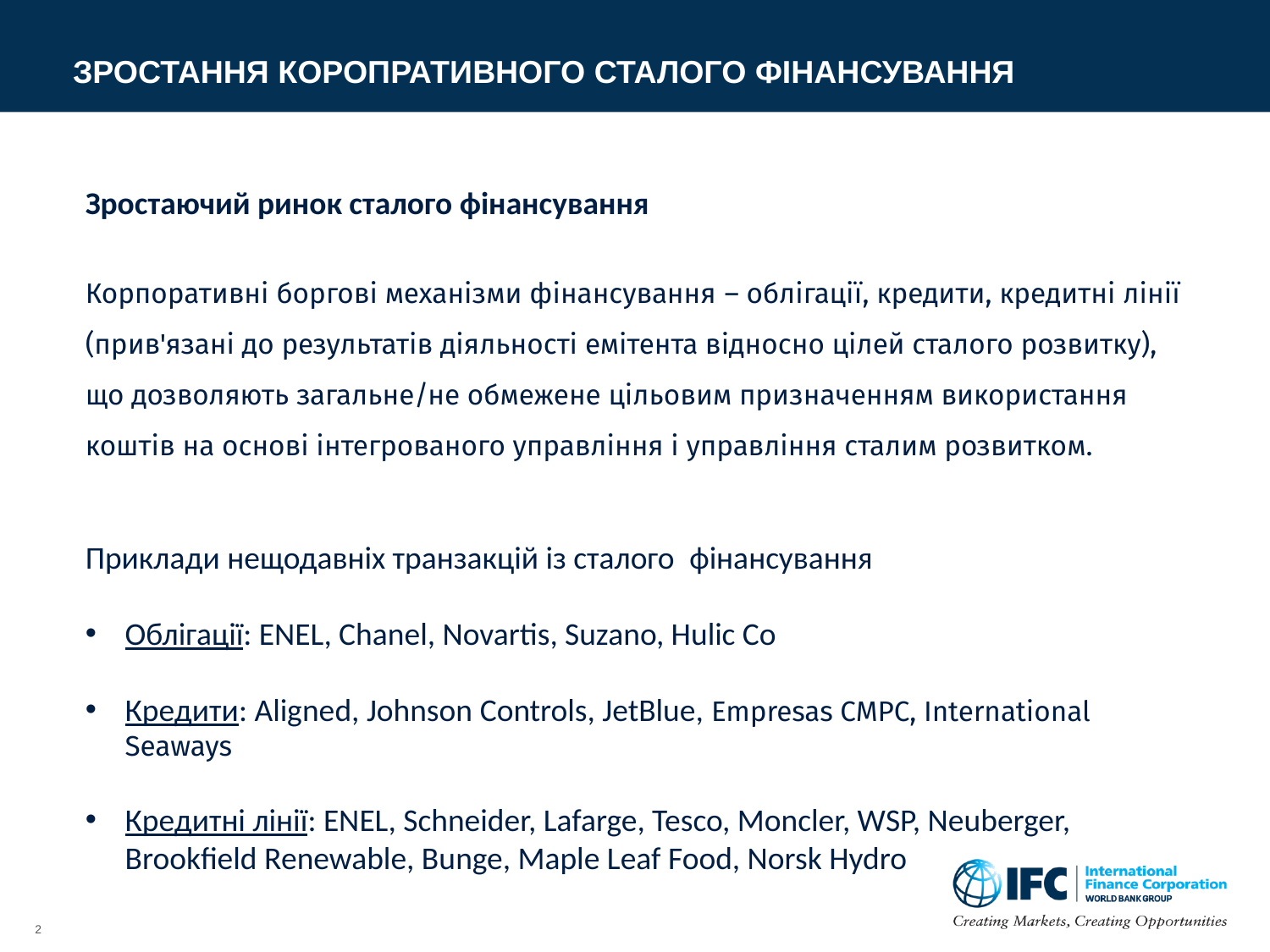

# ЗРОСТАННЯ КОРОПРАТИВНОГО СТАЛОГО ФІНАНСУВАННЯ
Зростаючий ринок сталого фінансування

Корпоративні боргові механізми фінансування – облігації, кредити, кредитні лінії (прив'язані до результатів діяльності емітента відносно цілей сталого розвитку), що дозволяють загальне/не обмежене цільовим призначенням використання коштів на основі інтегрованого управління і управління сталим розвитком.

Приклади нещодавніх транзакцій із сталого  фінансування

Облігації: ENEL, Chanel, Novartis, Suzano, Hulic Co

Кредити: Aligned, Johnson Controls, JetBlue, Empresas CMPC, International Seaways

Кредитні лінії: ENEL, Schneider, Lafarge, Tesco, Moncler, WSP, Neuberger, Brookfield Renewable, Bunge, Maple Leaf Food, Norsk Hydro

2